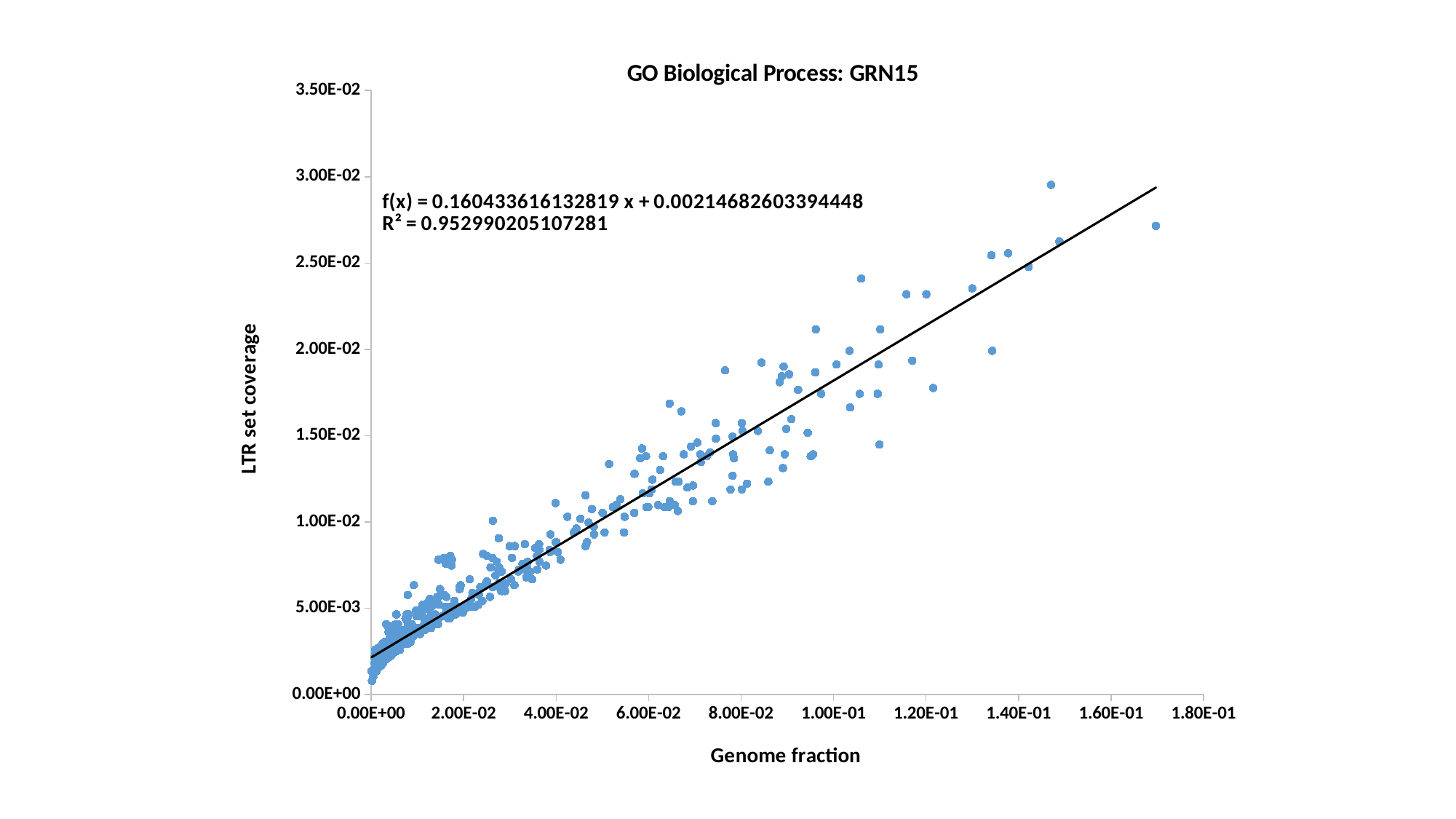

### Chart: GO Biological Process: GRN15

| Category | LTR fraction |
|---|---|